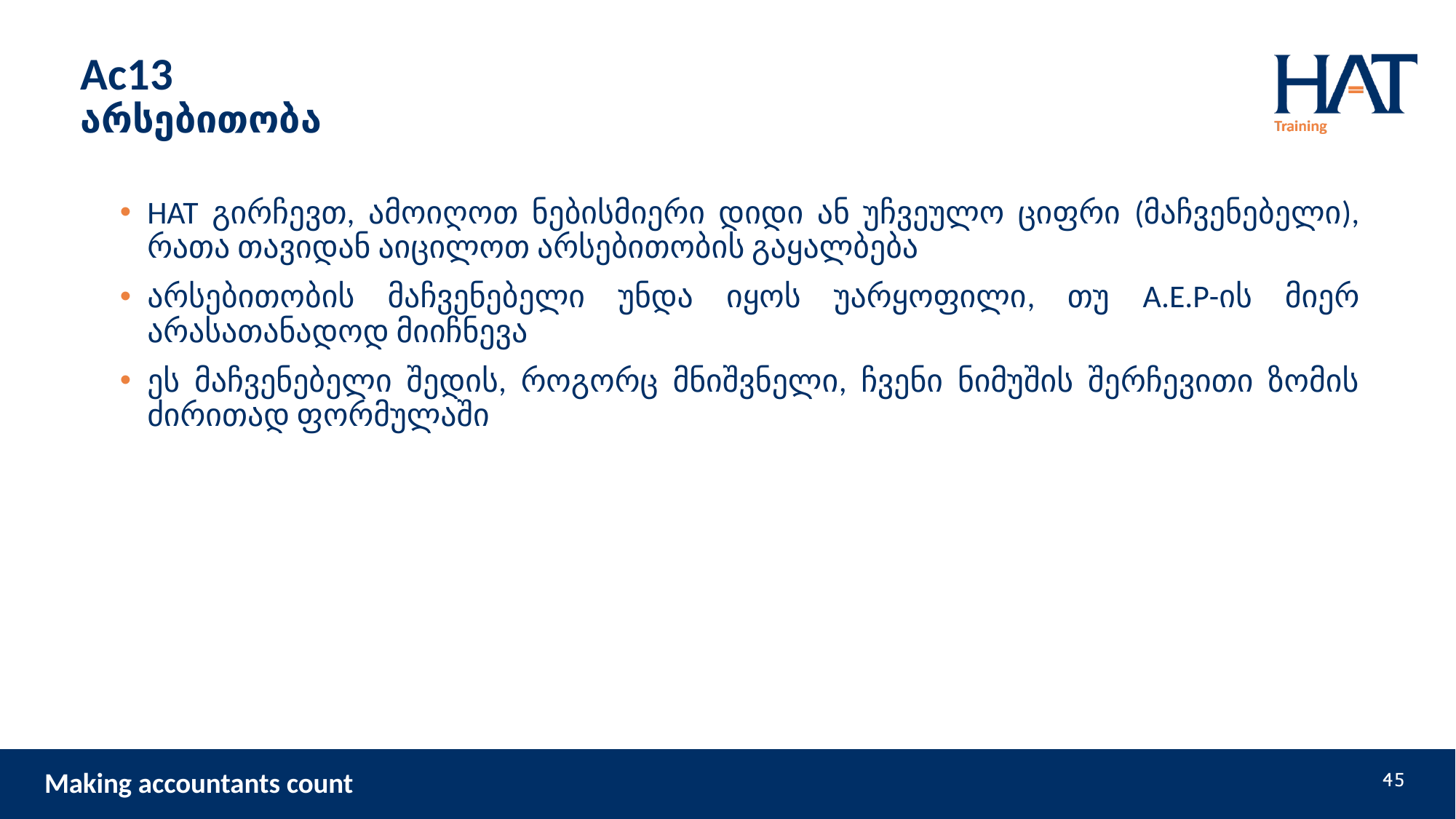

# Ac13 არსებითობა
HAT გირჩევთ, ამოიღოთ ნებისმიერი დიდი ან უჩვეულო ციფრი (მაჩვენებელი), რათა თავიდან აიცილოთ არსებითობის გაყალბება
არსებითობის მაჩვენებელი უნდა იყოს უარყოფილი, თუ A.E.P-ის მიერ არასათანადოდ მიიჩნევა
ეს მაჩვენებელი შედის, როგორც მნიშვნელი, ჩვენი ნიმუშის შერჩევითი ზომის ძირითად ფორმულაში
45